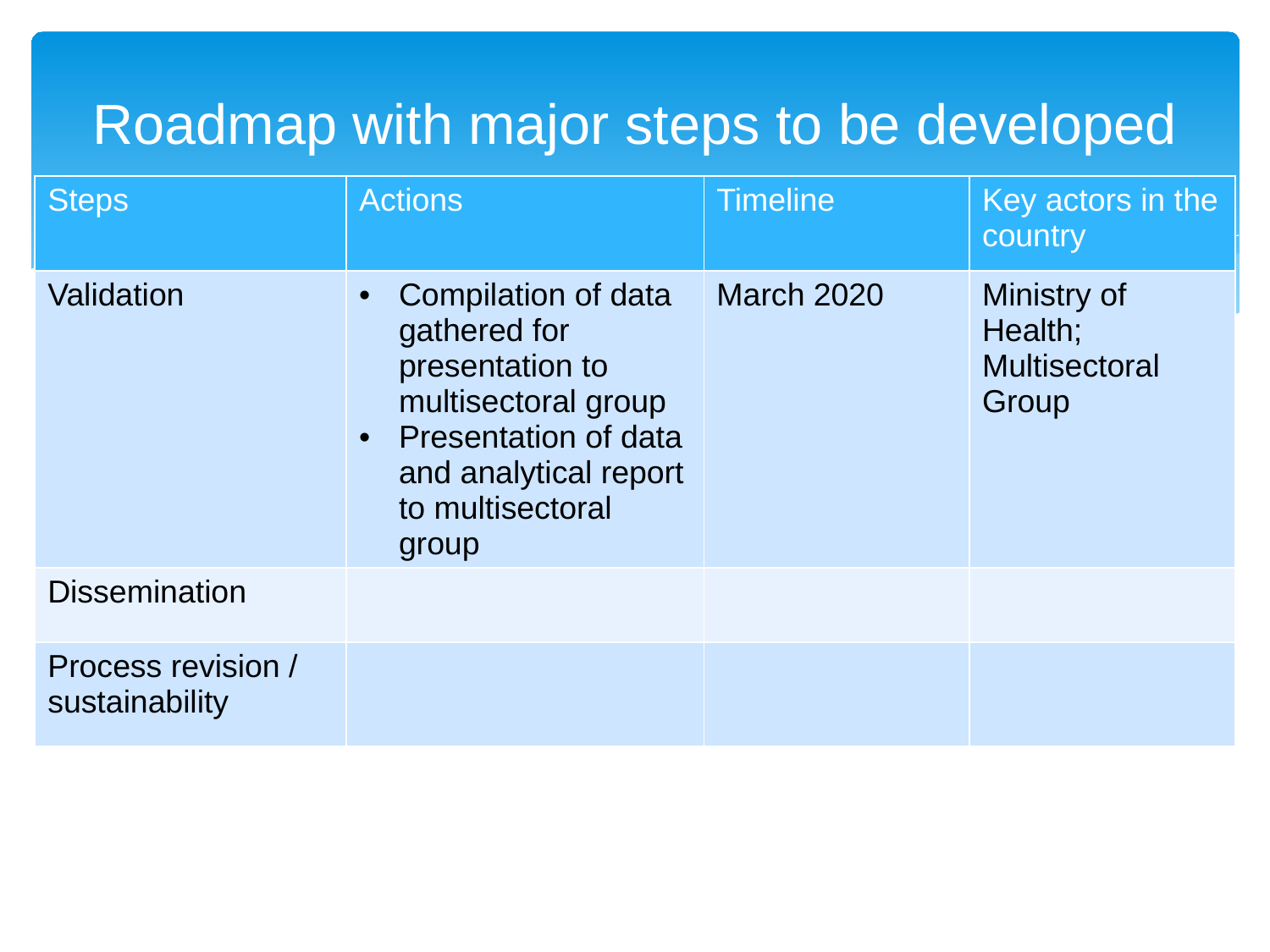

# Roadmap with major steps to be developed
| Steps | Actions | Timeline | Key actors in the country |
| --- | --- | --- | --- |
| Validation | Compilation of data gathered for presentation to multisectoral group Presentation of data and analytical report to multisectoral group | March 2020 | Ministry of Health; Multisectoral Group |
| Dissemination |  |  |  |
| Process revision / sustainability |  |  |  |